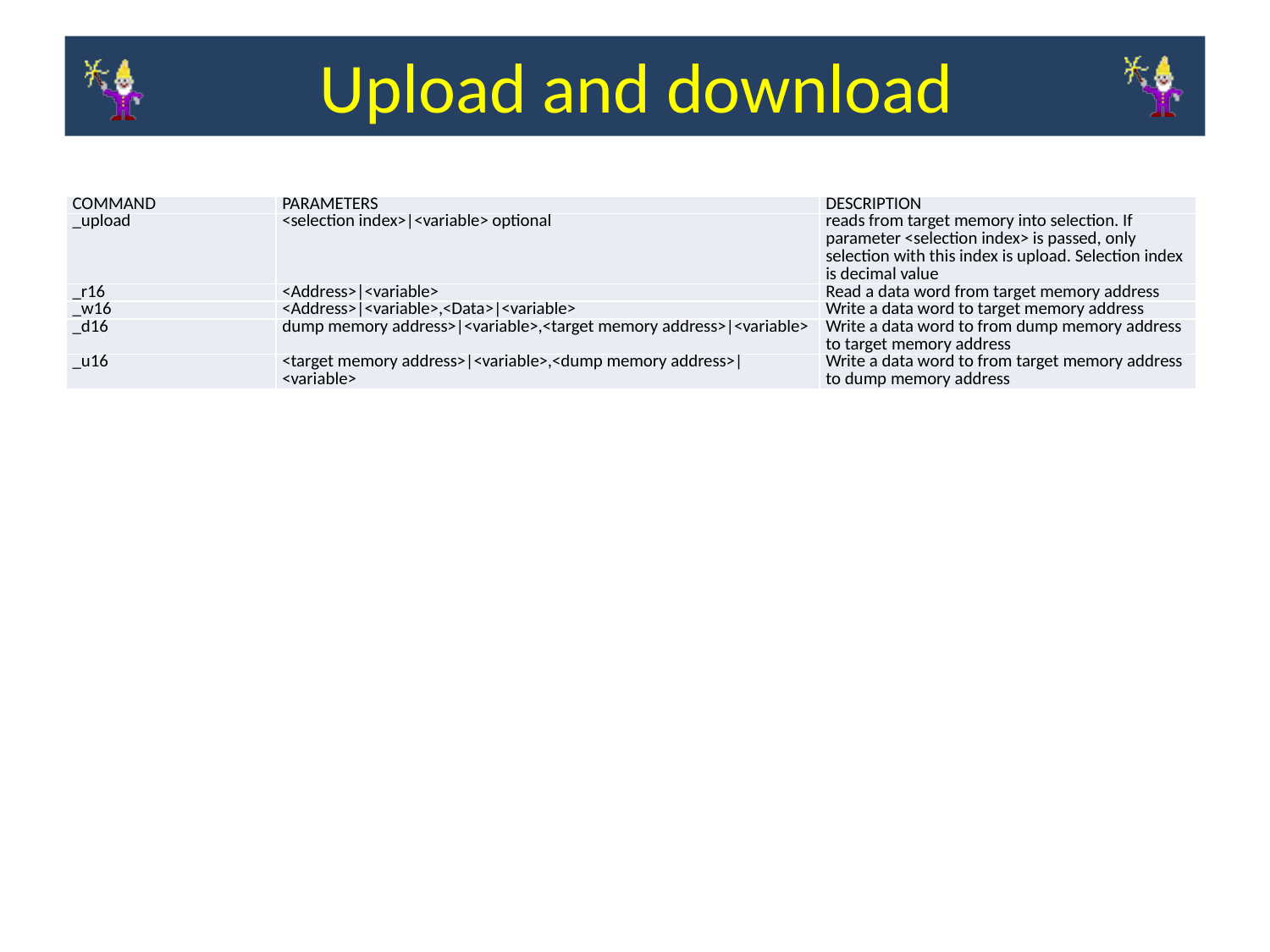

Upload and download
| COMMAND | PARAMETERS | DESCRIPTION |
| --- | --- | --- |
| \_upload | <selection index>|<variable> optional | reads from target memory into selection. If parameter <selection index> is passed, only selection with this index is upload. Selection index is decimal value |
| \_r16 | <Address>|<variable> | Read a data word from target memory address |
| \_w16 | <Address>|<variable>,<Data>|<variable> | Write a data word to target memory address |
| \_d16 | dump memory address>|<variable>,<target memory address>|<variable> | Write a data word to from dump memory address to target memory address |
| \_u16 | <target memory address>|<variable>,<dump memory address>|<variable> | Write a data word to from target memory address to dump memory address |